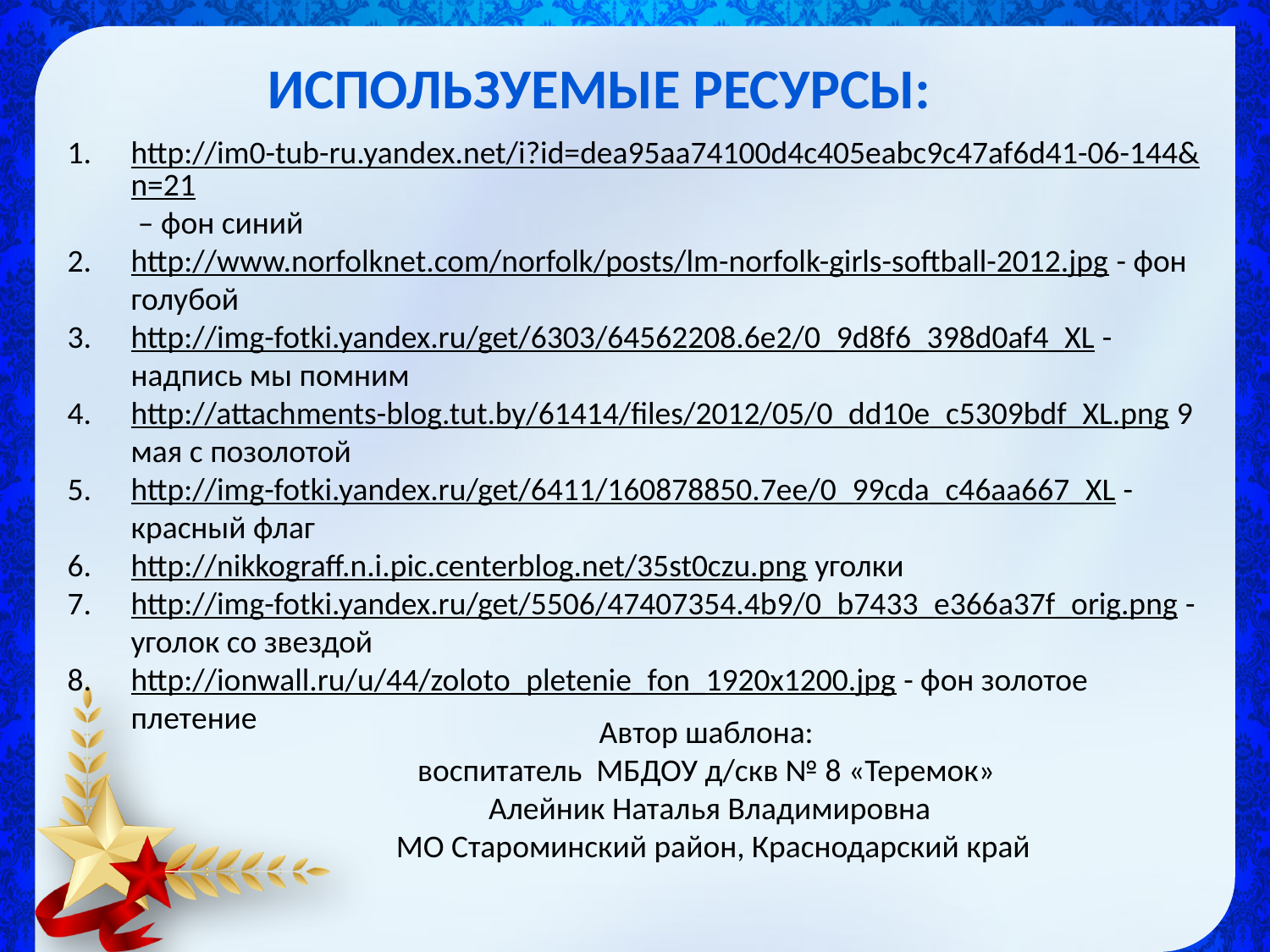

ИСПОЛЬЗУЕМЫЕ РЕСУРСЫ:
http://im0-tub-ru.yandex.net/i?id=dea95aa74100d4c405eabc9c47af6d41-06-144&n=21 – фон синий
http://www.norfolknet.com/norfolk/posts/lm-norfolk-girls-softball-2012.jpg - фон голубой
http://img-fotki.yandex.ru/get/6303/64562208.6e2/0_9d8f6_398d0af4_XL - надпись мы помним
http://attachments-blog.tut.by/61414/files/2012/05/0_dd10e_c5309bdf_XL.png 9 мая с позолотой
http://img-fotki.yandex.ru/get/6411/160878850.7ee/0_99cda_c46aa667_XL - красный флаг
http://nikkograff.n.i.pic.centerblog.net/35st0czu.png уголки
http://img-fotki.yandex.ru/get/5506/47407354.4b9/0_b7433_e366a37f_orig.png - уголок со звездой
http://ionwall.ru/u/44/zoloto_pletenie_fon_1920x1200.jpg - фон золотое плетение
Автор шаблона:
воспитатель  МБДОУ д/скв № 8 «Теремок»
Алейник Наталья Владимировна
 МО Староминский район, Краснодарский край